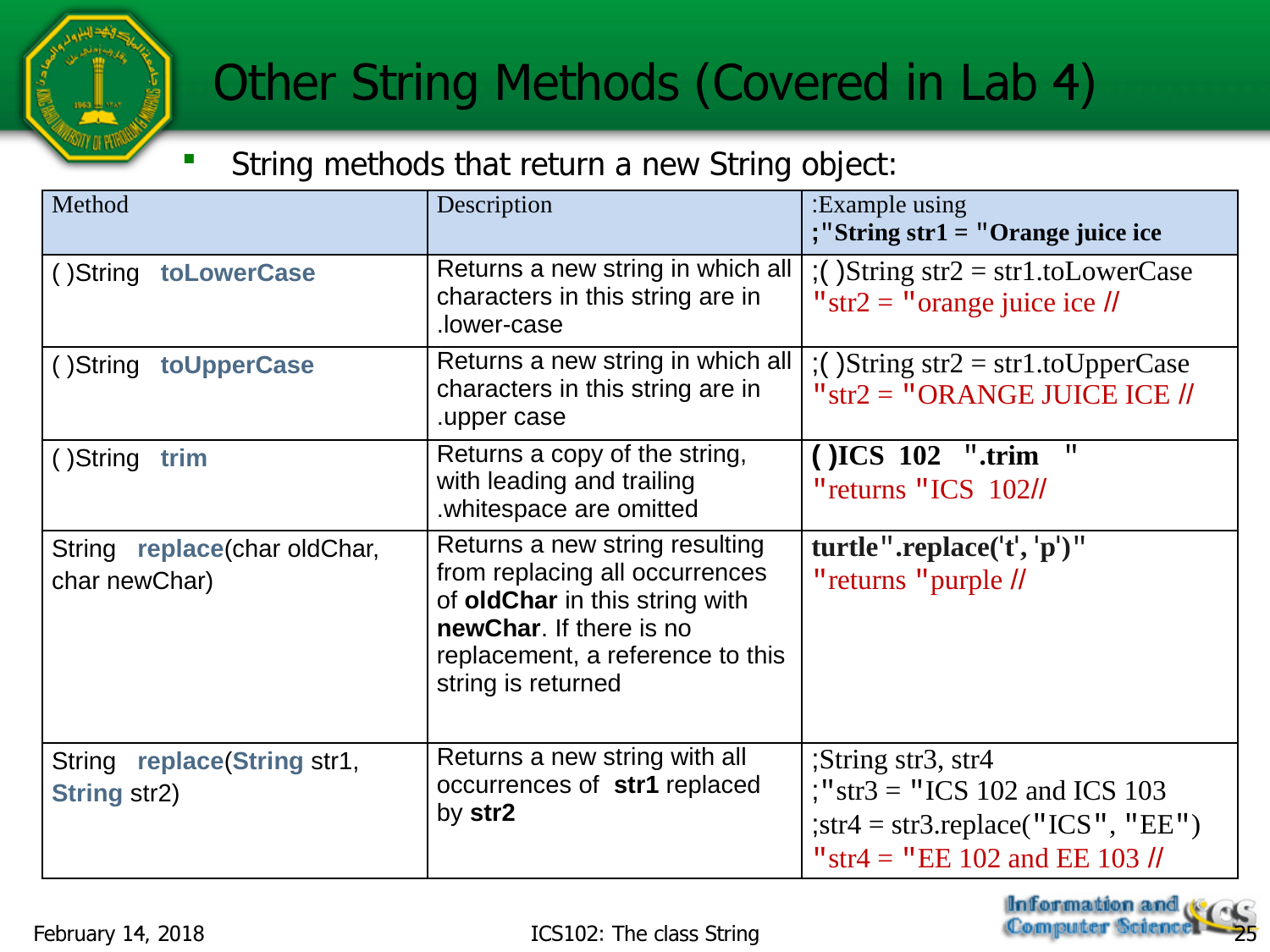

Other String Methods (Covered in Lab 4)
  String methods that return a new String object:
| Method | Description | Example using: String str1 = "Orange juice ice"; |
| --- | --- | --- |
| String toLowerCase( ) | Returns a new string in which all characters in this string are in lower-case. | String str2 = str1.toLowerCase( ); // str2 = "orange juice ice" |
| String toUpperCase( ) | Returns a new string in which all characters in this string are in upper case. | String str2 = str1.toUpperCase( ); // str2 = "ORANGE JUICE ICE" |
| String trim( ) | Returns a copy of the string, with leading and trailing whitespace are omitted. | " ICS 102 ".trim( ) //returns "ICS 102" |
| String replace(char oldChar, char newChar) | Returns a new string resulting from replacing all occurrences of oldChar in this string with newChar. If there is no replacement, a reference to this string is returned | "turtle".replace('t', 'p') // returns "purple" |
| String replace(String str1, String str2) | Returns a new string with all occurrences of str1 replaced by str2 | String str3, str4; str3 = "ICS 102 and ICS 103"; str4 = str3.replace("ICS", "EE"); // str4 = "EE 102 and EE 103" |
February 14, 2018
ICS102: The class String
25